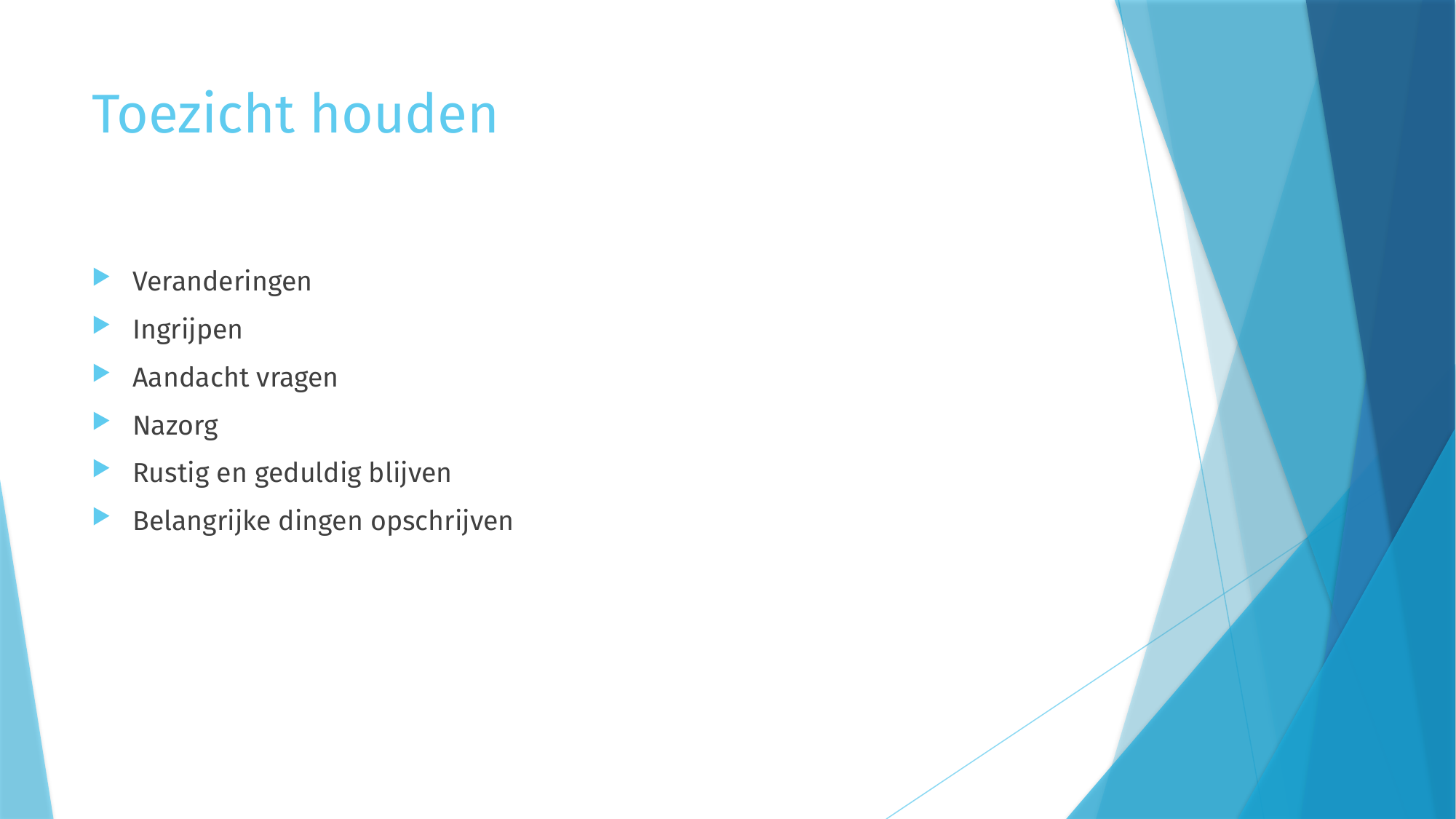

# Toezicht houden
Veranderingen
Ingrijpen
Aandacht vragen
Nazorg
Rustig en geduldig blijven
Belangrijke dingen opschrijven